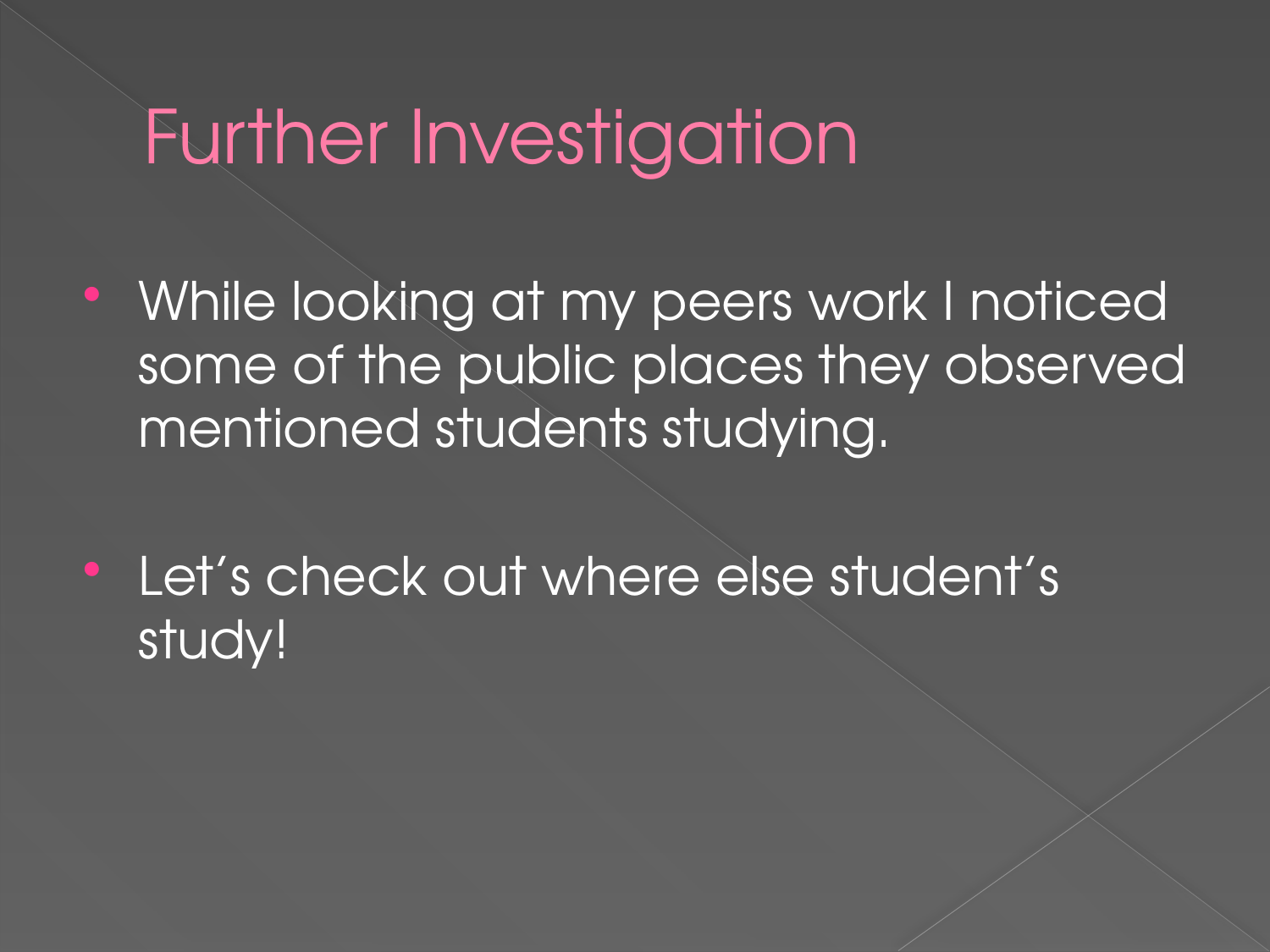

# Further Investigation
While looking at my peers work I noticed some of the public places they observed mentioned students studying.

Let’s check out where else student’s study!